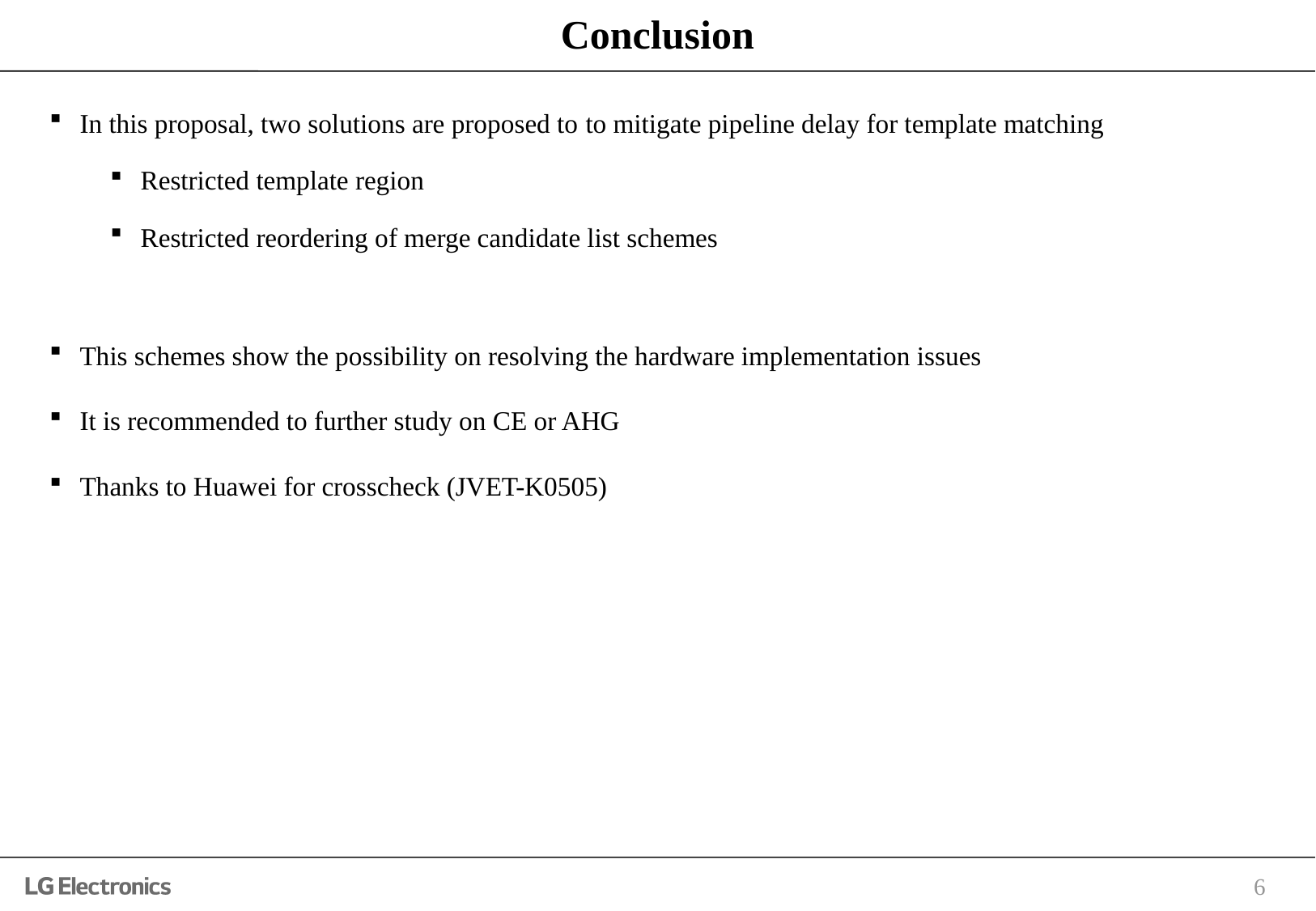

# Conclusion
In this proposal, two solutions are proposed to to mitigate pipeline delay for template matching
Restricted template region
Restricted reordering of merge candidate list schemes

This schemes show the possibility on resolving the hardware implementation issues
It is recommended to further study on CE or AHG
Thanks to Huawei for crosscheck (JVET-K0505)

6